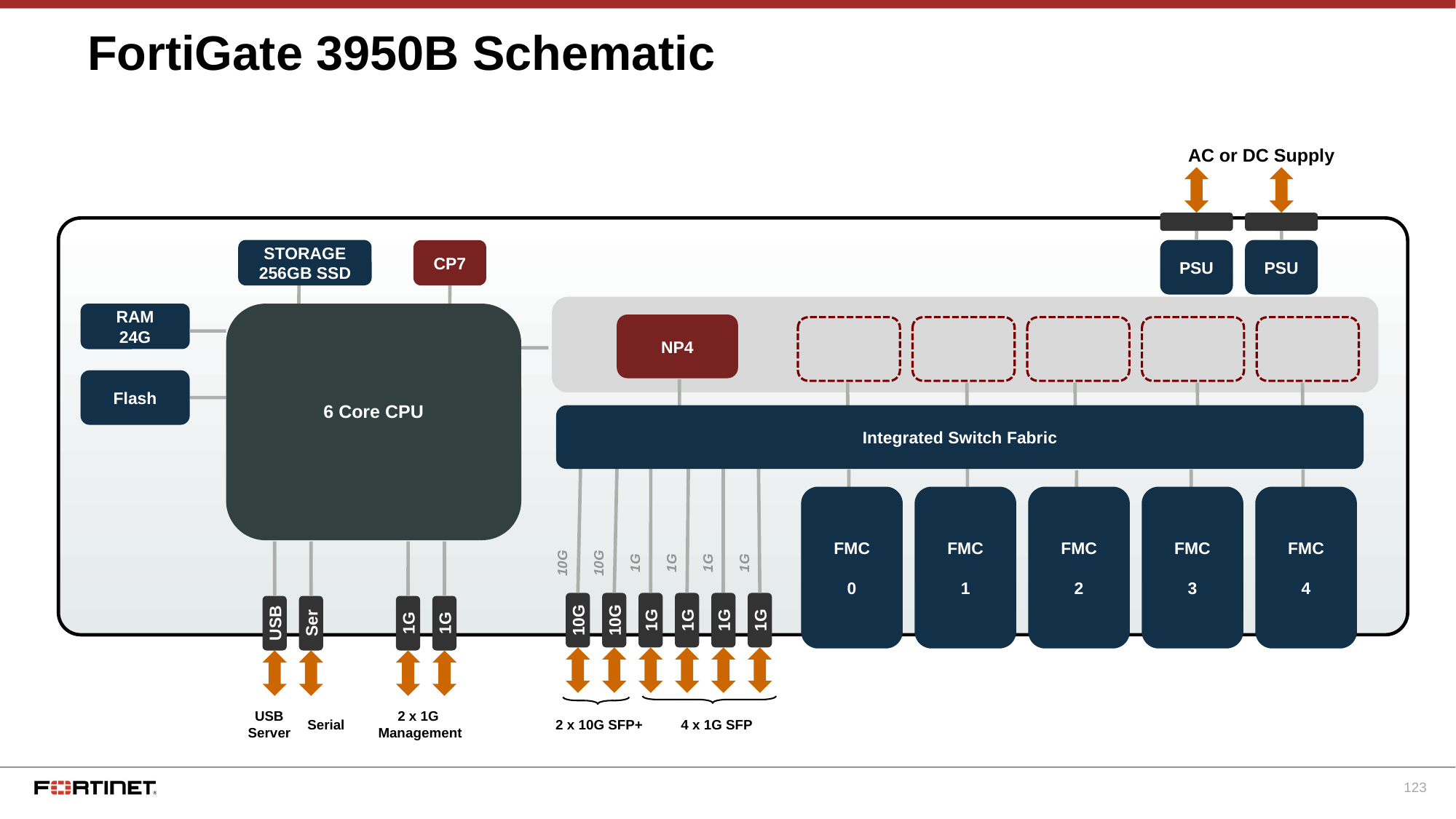

# FortiGate 3950B Schematic
AC or DC Supply

STORAGE
256GB SSD
PSU
PSU
CP7

RAM
24G
6 Core CPU

NP4

Flash

Integrated Switch Fabric

FMC

0
FMC

1
FMC

2
FMC

3
FMC

4

10G
10G
1G
1G
1G
1G
10G
10G
1G
1G
1G
1G
USB
Ser
1G
1G

USB
Server
2 x 1G
Management
Serial
2 x 10G SFP+
4 x 1G SFP